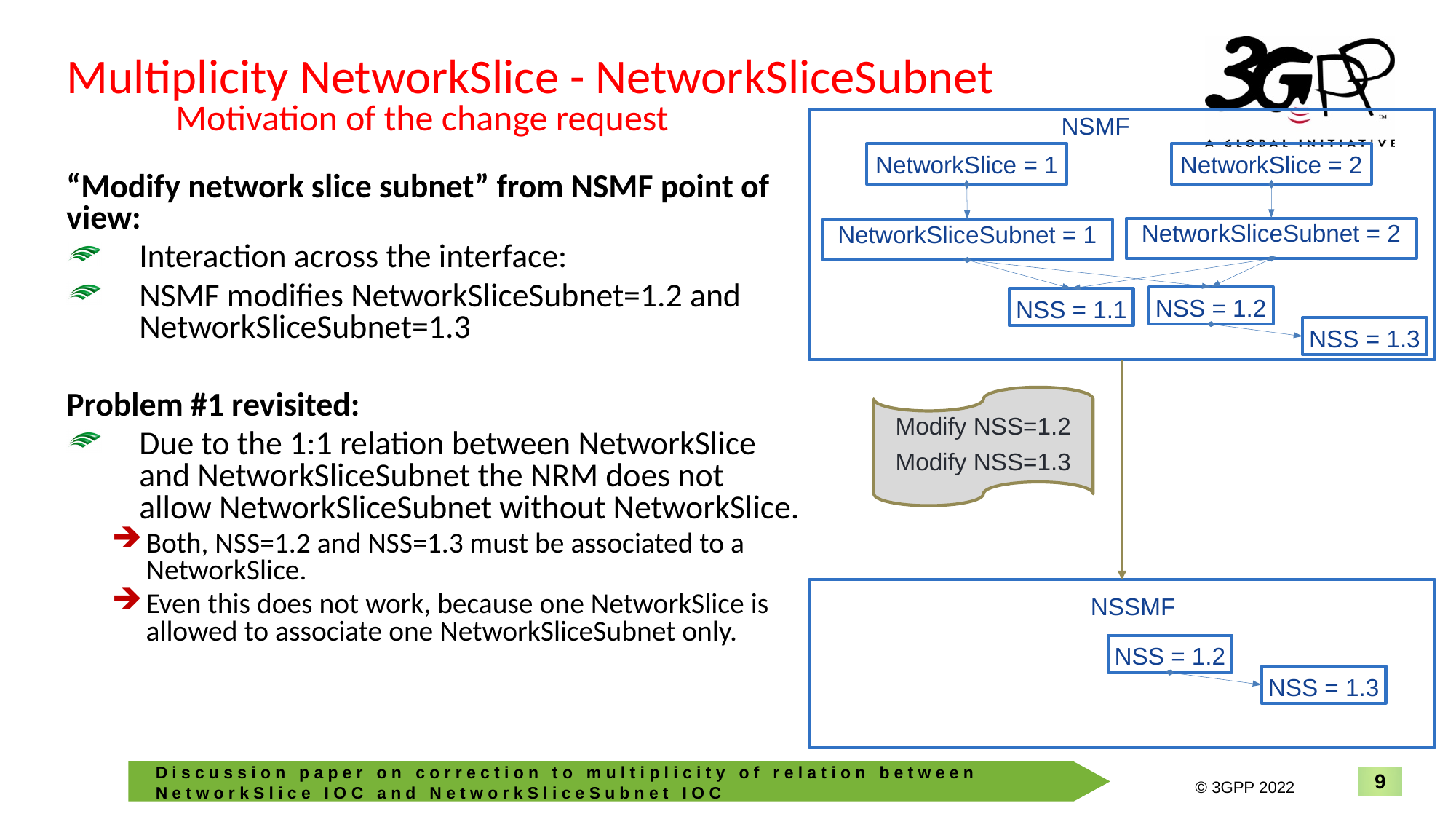

Multiplicity NetworkSlice - NetworkSliceSubnet
 	Motivation of the change request
NSMF

NetworkSlice = 2
NetworkSlice = 1
“Modify network slice subnet” from NSMF point of view:
Interaction across the interface:
NSMF modifies NetworkSliceSubnet=1.2 and  NetworkSliceSubnet=1.3

Problem #1 revisited:
Due to the 1:1 relation between NetworkSlice and NetworkSliceSubnet the NRM does not allow NetworkSliceSubnet without NetworkSlice.
Both, NSS=1.2 and NSS=1.3 must be associated to a NetworkSlice.
Even this does not work, because one NetworkSlice is allowed to associate one NetworkSliceSubnet only.
NetworkSliceSubnet = 2
NetworkSliceSubnet = 1
NSS = 1.2
NSS = 1.1
NSS = 1.3
Modify NSS=1.2
Modify NSS=1.3
NSSMF

NSS = 1.2
NSS = 1.3